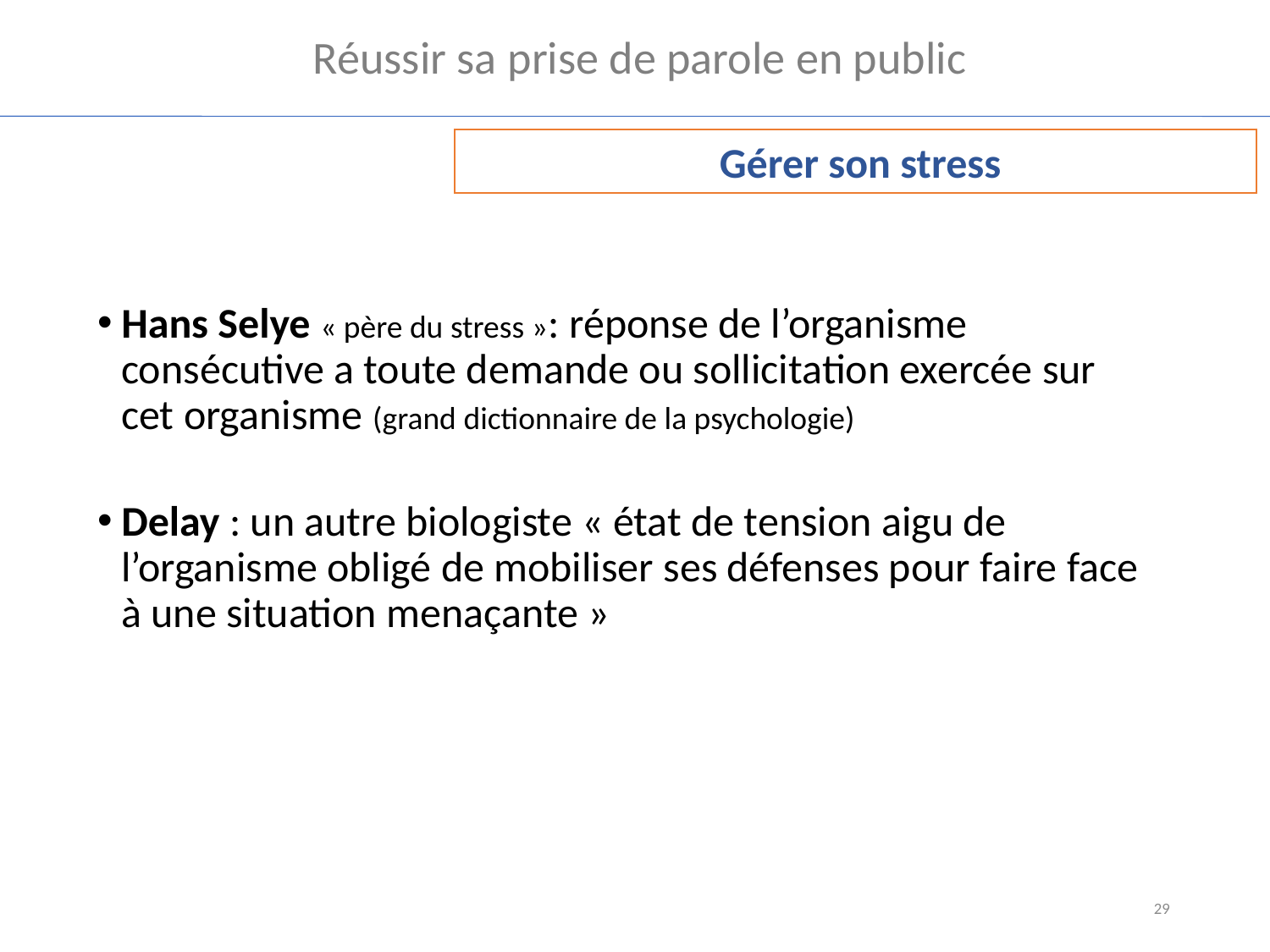

Réussir sa prise de parole en public
 Gérer son stress
Hans Selye « père du stress »: réponse de l’organisme consécutive a toute demande ou sollicitation exercée sur cet organisme (grand dictionnaire de la psychologie)

Delay : un autre biologiste « état de tension aigu de l’organisme obligé de mobiliser ses défenses pour faire face à une situation menaçante »

29